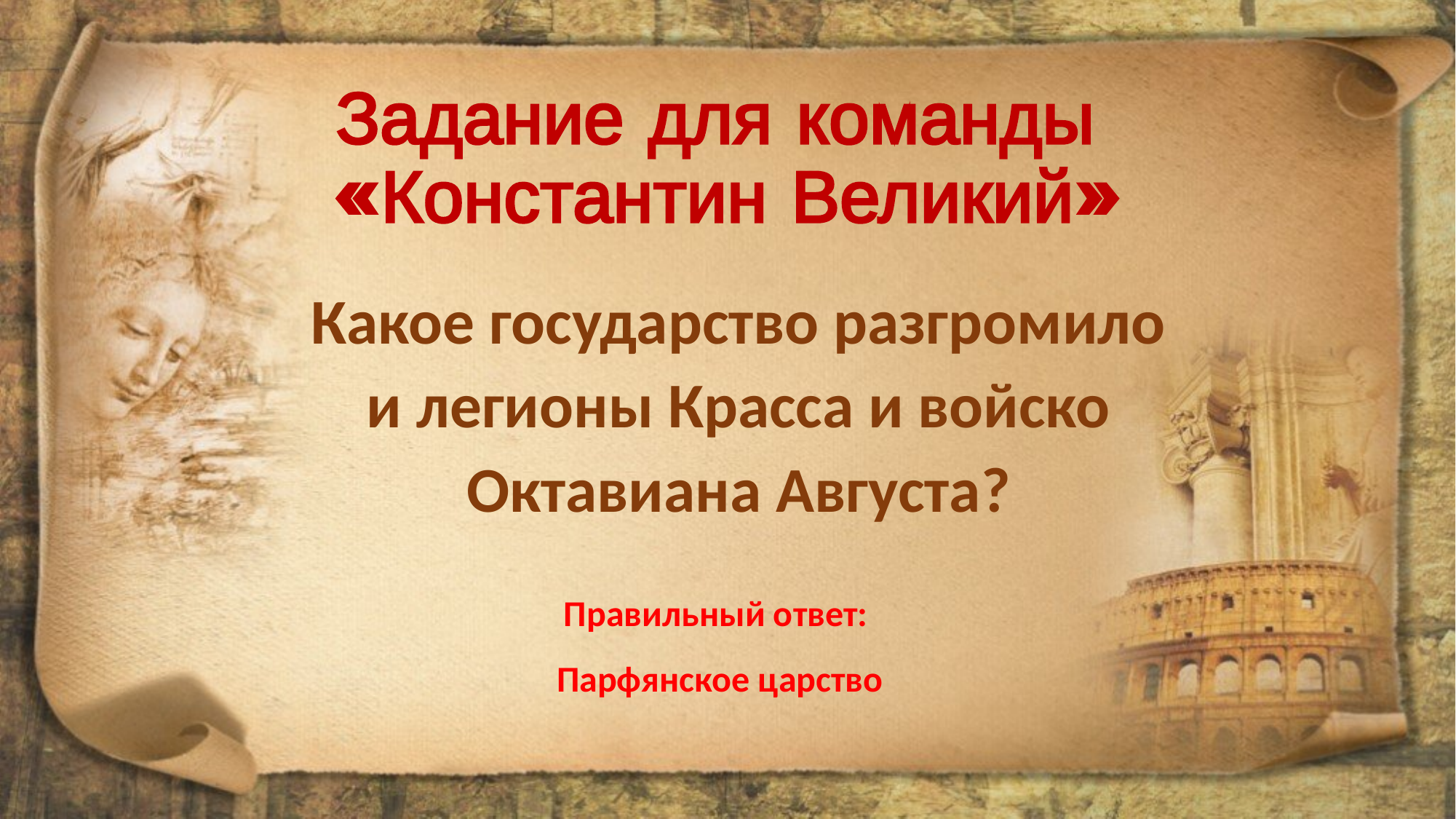

# Задание для команды «Константин Великий»
Какое государство разгромило
и легионы Красса и войско
Октавиана Августа?
Правильный ответ:
Парфянское царство